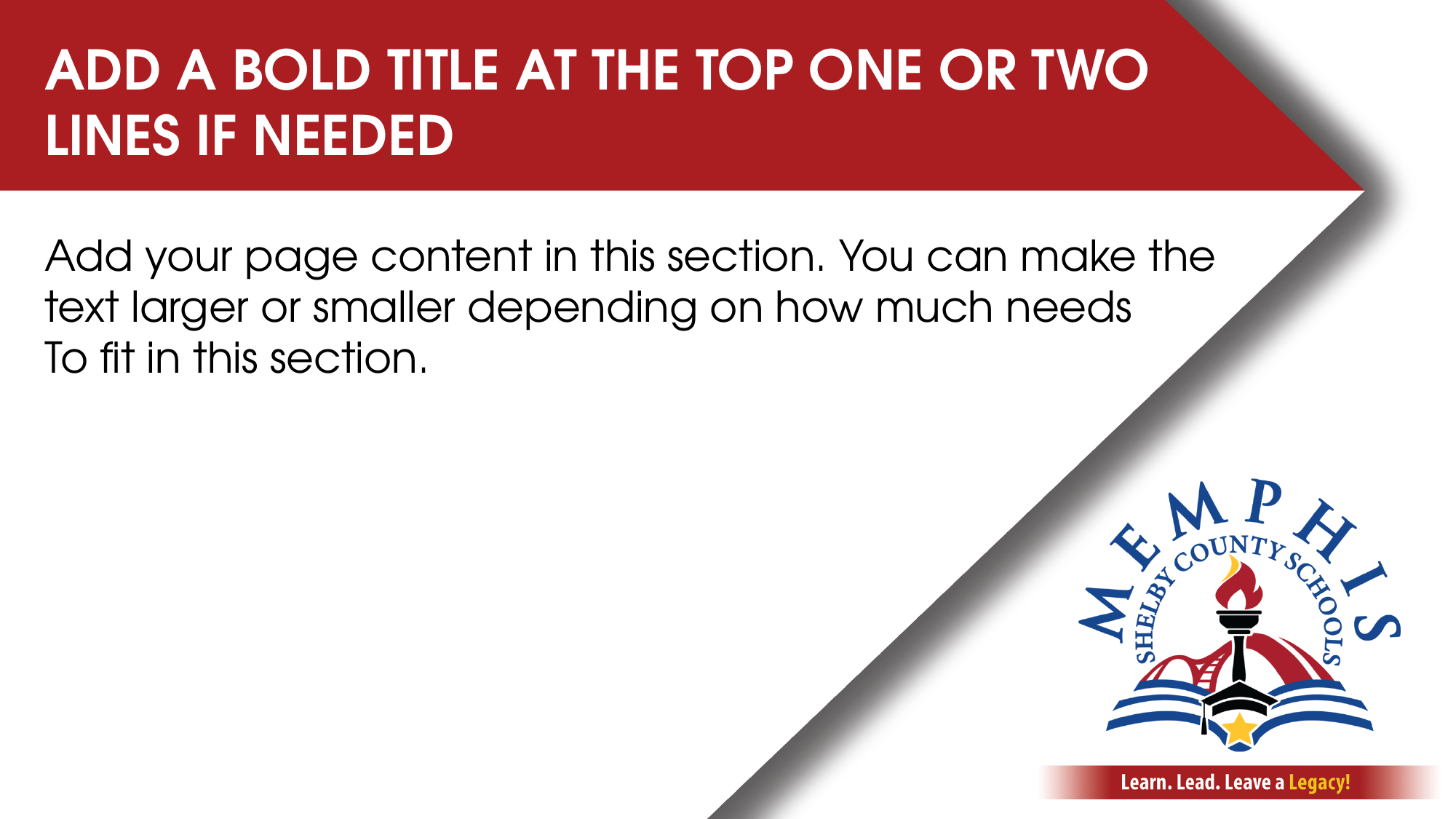

ADD A BOLD TITLE AT THE TOP ONE OR TWO
LINES IF NEEDED
Smaller Title or Accent  Image Here
Add your page content in this section. You can make the
text larger or smaller depending on how much needs
To fit in this section.